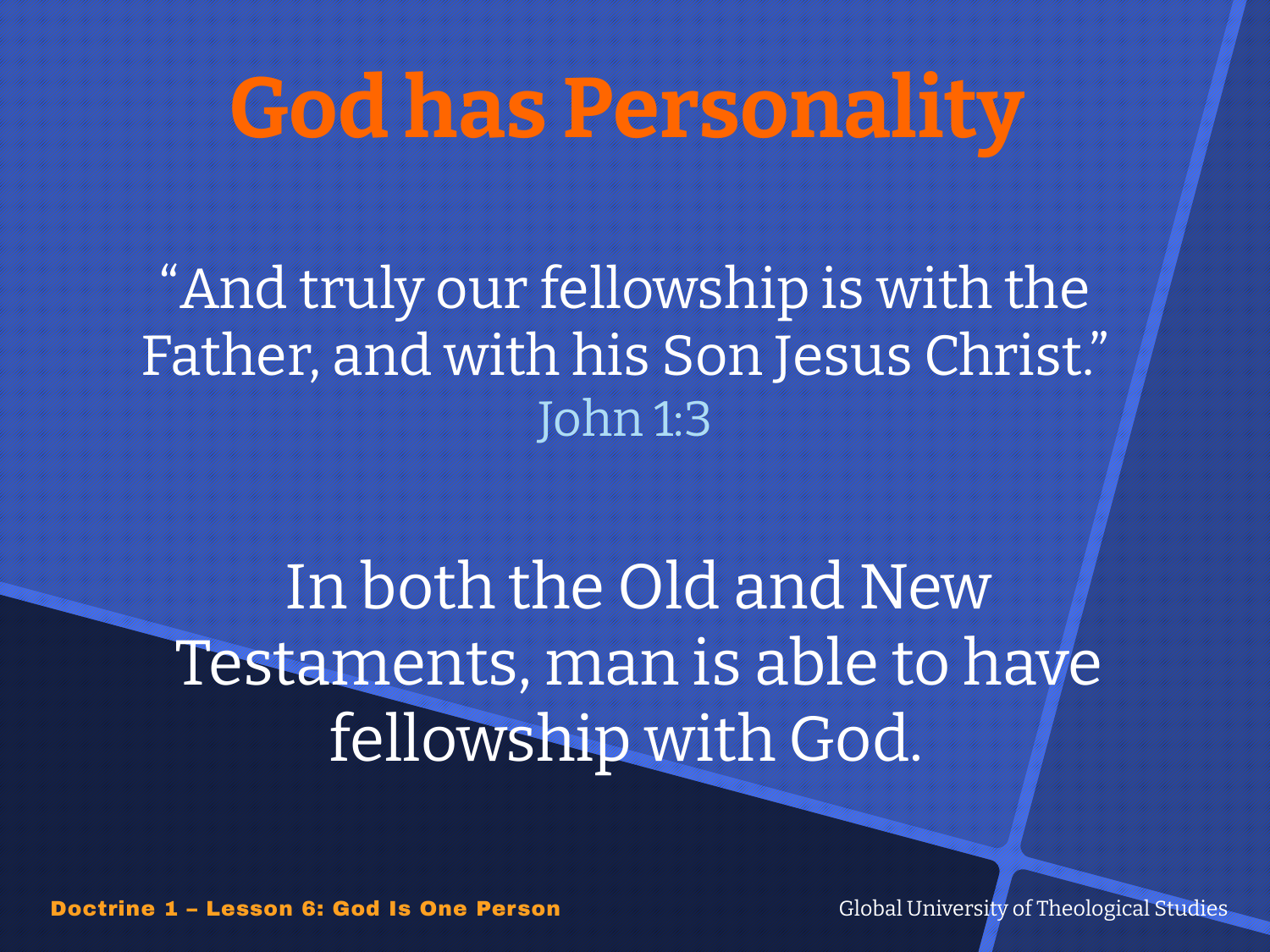

God has Personality
“And truly our fellowship is with the Father, and with his Son Jesus Christ.”
John 1:3
In both the Old and New Testaments, man is able to have fellowship with God.
Doctrine 1 – Lesson 6: God Is One Person                                   Global University of Theological Studies